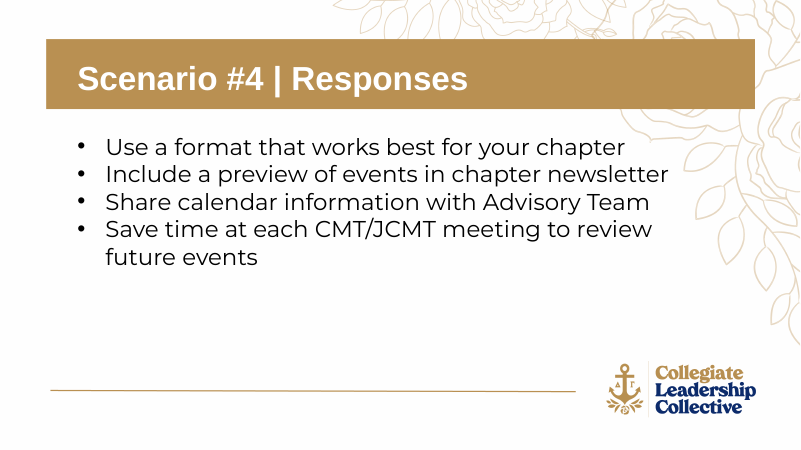

Scenario #4 | Responses
Use a format that works best for your chapter
Include a preview of events in chapter newsletter
Share calendar information with Advisory Team
Save time at each CMT/JCMT meeting to review future events